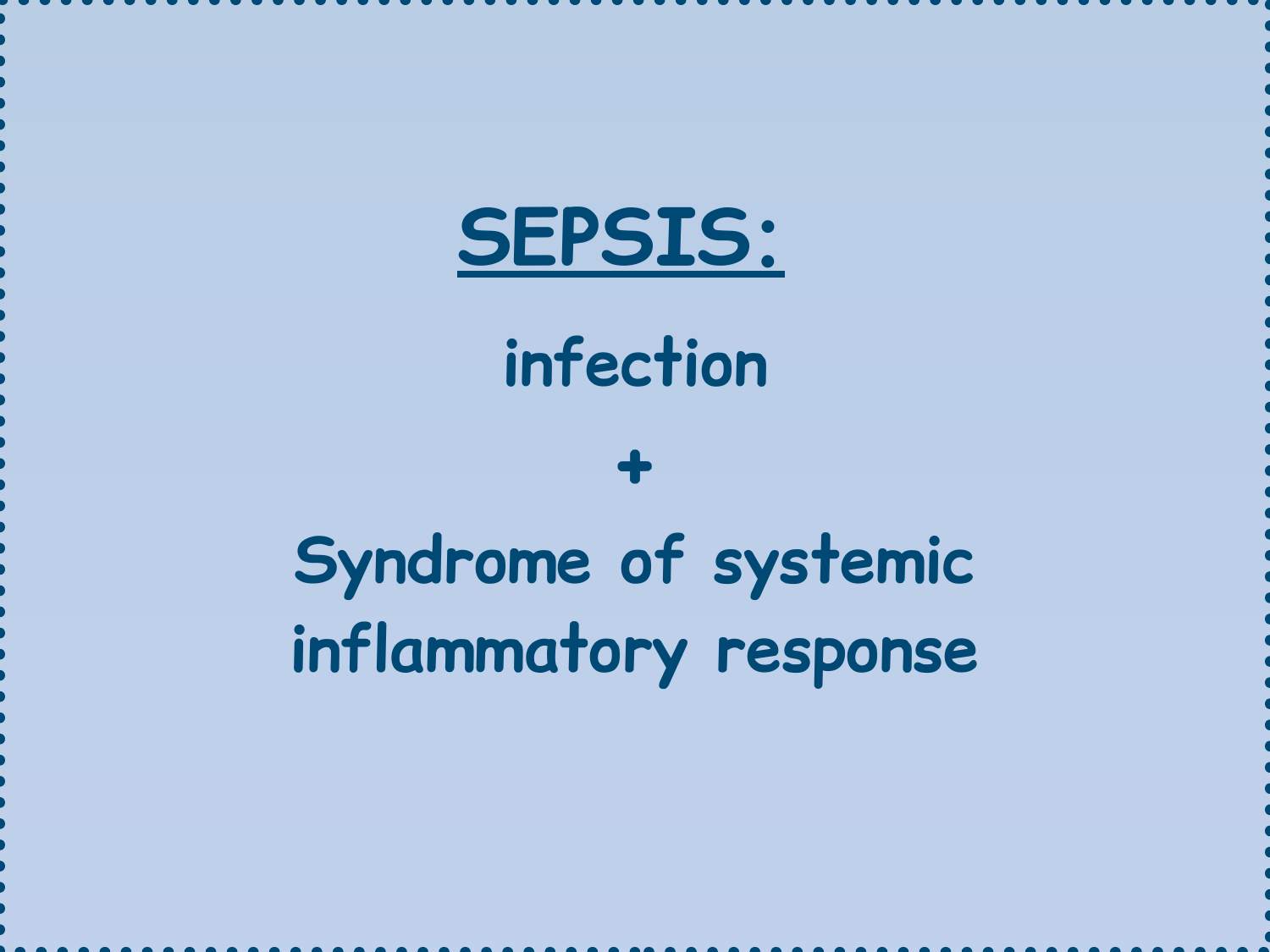

SEPSIS:

infection
+
Syndrome of systemic
inflammatory response
#